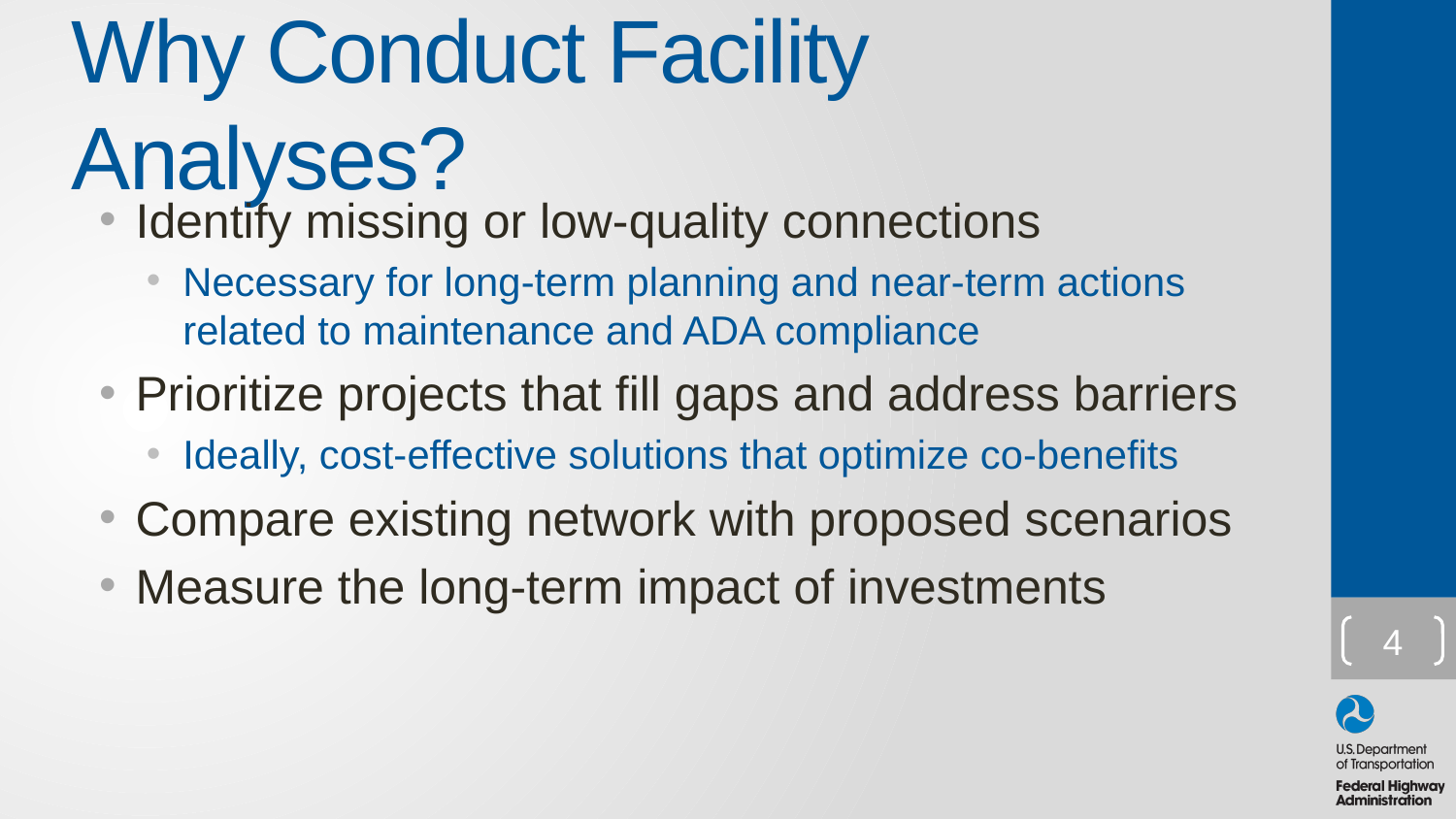

# Why Conduct Facility Analyses?
Identify missing or low-quality connections
Necessary for long-term planning and near-term actions related to maintenance and ADA compliance
Prioritize projects that fill gaps and address barriers
Ideally, cost-effective solutions that optimize co-benefits
Compare existing network with proposed scenarios
Measure the long-term impact of investments

4